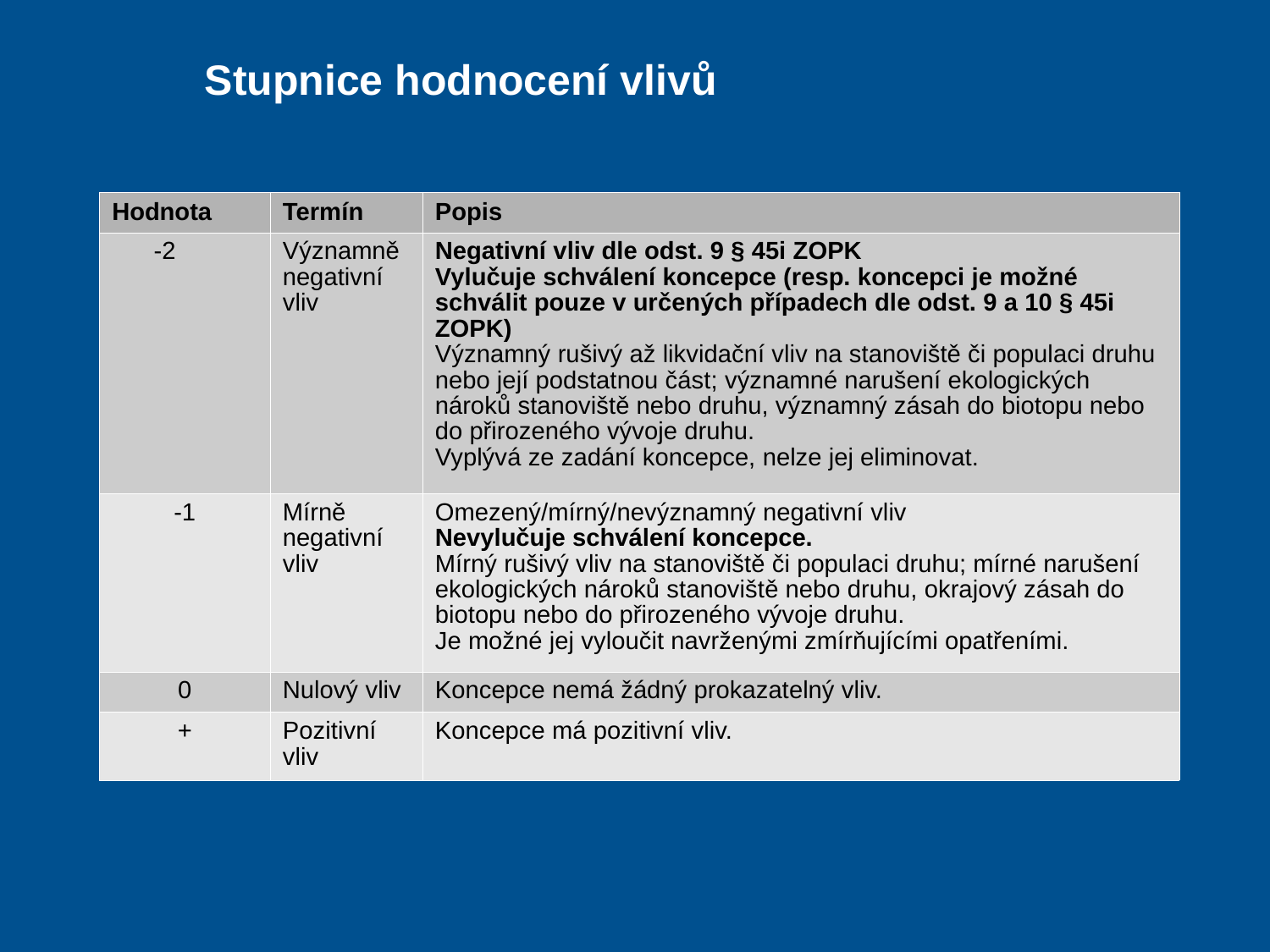

Stupnice hodnocení vlivů
| Hodnota | Termín | Popis |
| --- | --- | --- |
| -2 | Významně negativní vliv | Negativní vliv dle odst. 9 § 45i ZOPK Vylučuje schválení koncepce (resp. koncepci je možné schválit pouze v určených případech dle odst. 9 a 10 § 45i ZOPK) Významný rušivý až likvidační vliv na stanoviště či populaci druhu nebo její podstatnou část; významné narušení ekologických nároků stanoviště nebo druhu, významný zásah do biotopu nebo do přirozeného vývoje druhu. Vyplývá ze zadání koncepce, nelze jej eliminovat. |
| -1 | Mírně negativní vliv | Omezený/mírný/nevýznamný negativní vliv Nevylučuje schválení koncepce. Mírný rušivý vliv na stanoviště či populaci druhu; mírné narušení ekologických nároků stanoviště nebo druhu, okrajový zásah do biotopu nebo do přirozeného vývoje druhu. Je možné jej vyloučit navrženými zmírňujícími opatřeními. |
| 0 | Nulový vliv | Koncepce nemá žádný prokazatelný vliv. |
| + | Pozitivní vliv | Koncepce má pozitivní vliv. |